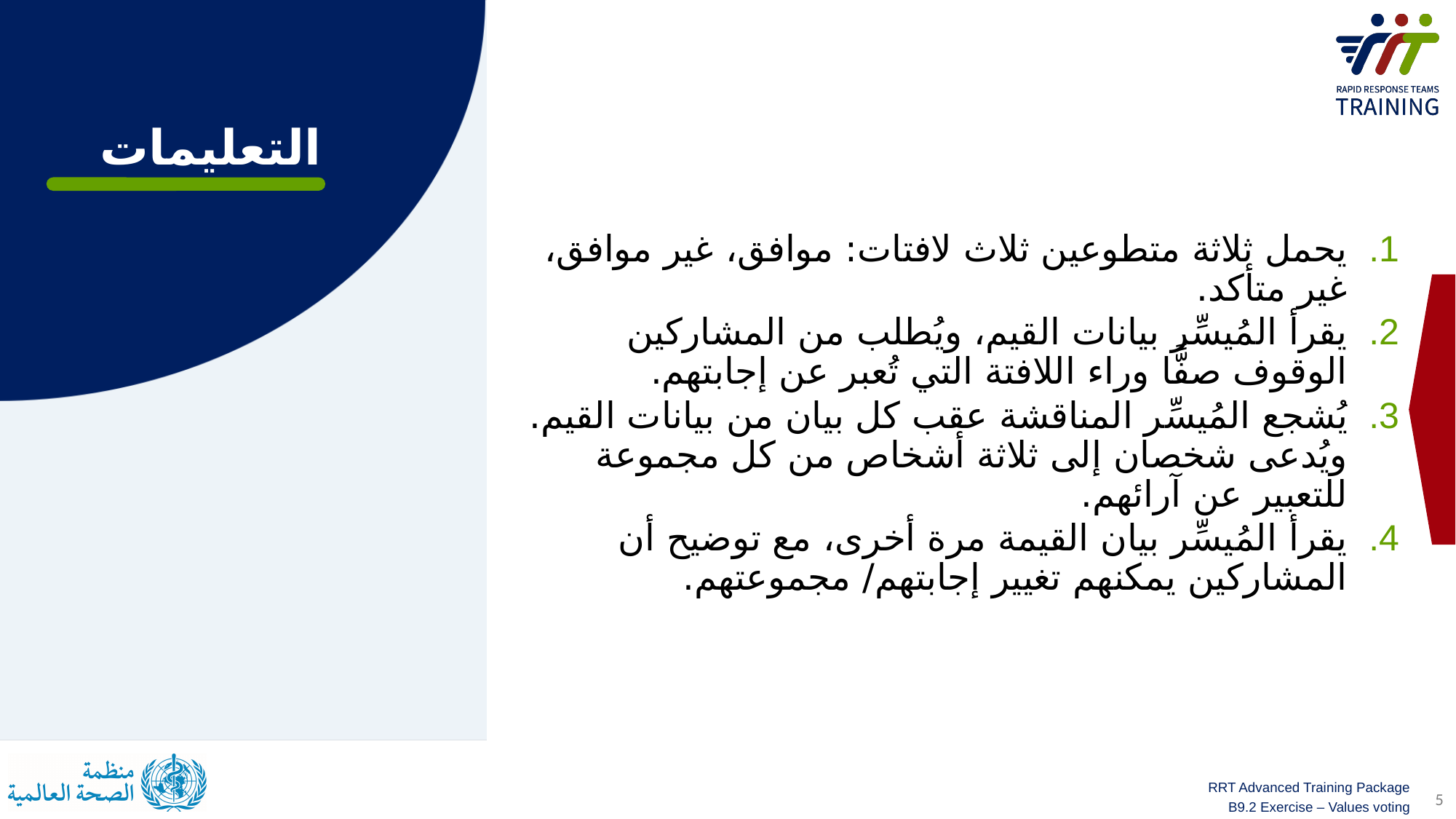

التعليمات
يحمل ثلاثة متطوعين ثلاث لافتات: موافق، غير موافق، غير متأكد.
يقرأ المُيسِّر بيانات القيم، ويُطلب من المشاركين الوقوف صفًّا وراء اللافتة التي تُعبر عن إجابتهم.
يُشجع المُيسِّر المناقشة عقب كل بيان من بيانات القيم. ويُدعى شخصان إلى ثلاثة أشخاص من كل مجموعة للتعبير عن آرائهم.
يقرأ المُيسِّر بيان القيمة مرة أخرى، مع توضيح أن المشاركين يمكنهم تغيير إجابتهم/ مجموعتهم.